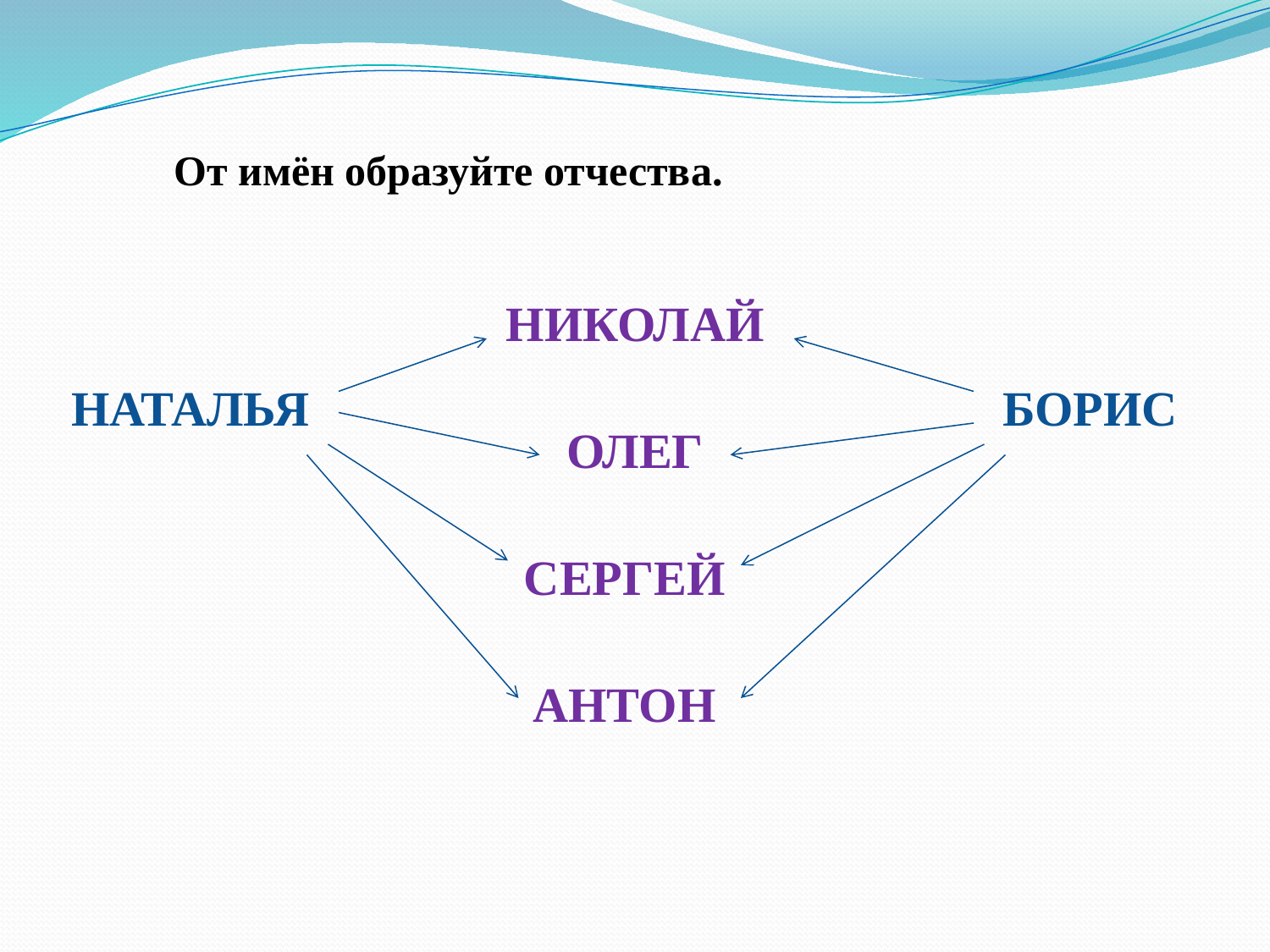

От имён образуйте отчества.
НИКОЛАЙ
НАТАЛЬЯ
БОРИС
ОЛЕГ
СЕРГЕЙ
АНТОН